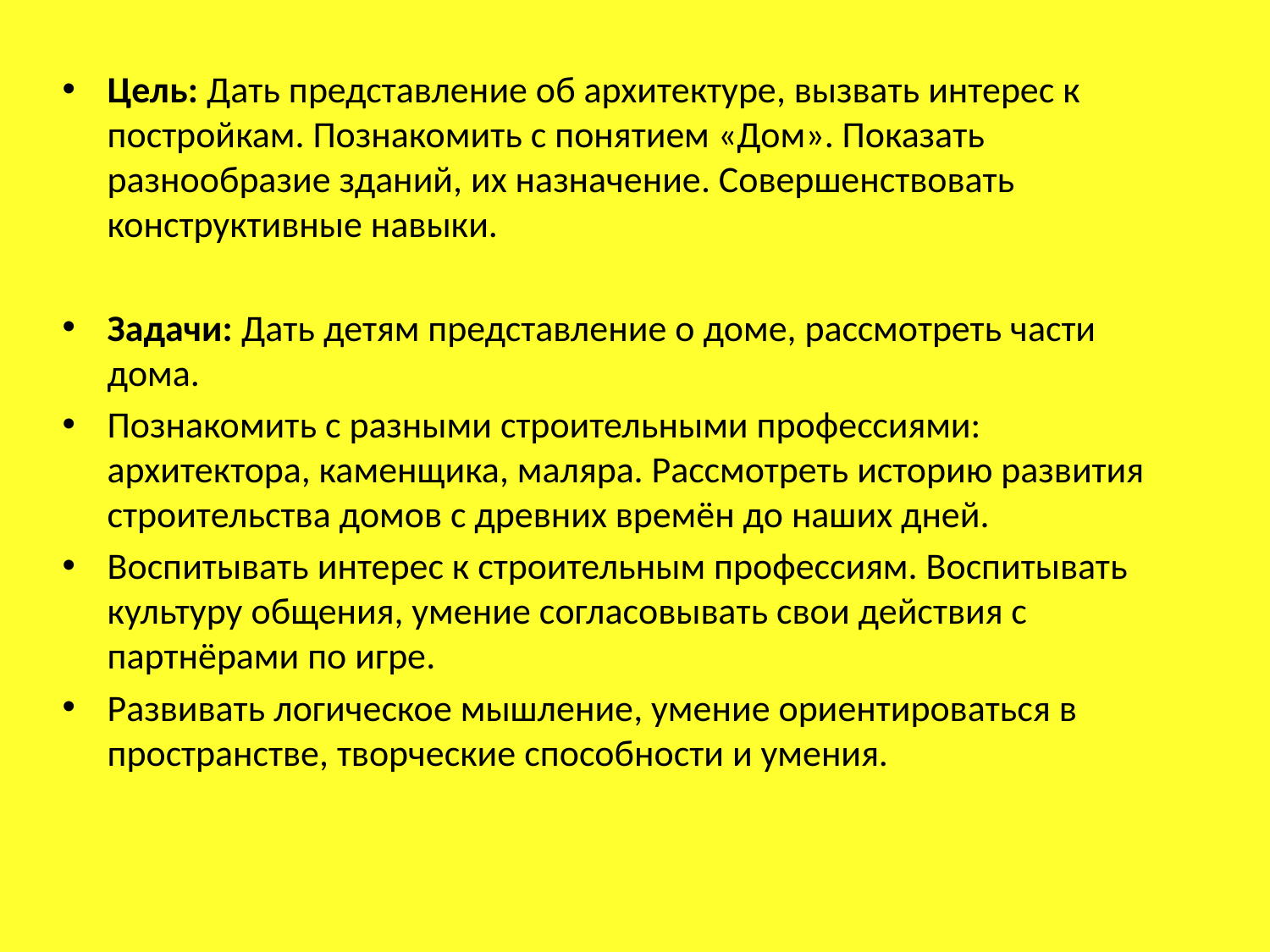

Цель: Дать представление об архитектуре, вызвать интерес к постройкам. Познакомить с понятием «Дом». Показать разнообразие зданий, их назначение. Совершенствовать конструктивные навыки.

Задачи: Дать детям представление о доме, рассмотреть части дома.
Познакомить с разными строительными профессиями: архитектора, каменщика, маляра. Рассмотреть историю развития строительства домов с древних времён до наших дней.
Воспитывать интерес к строительным профессиям. Воспитывать культуру общения, умение согласовывать свои действия с партнёрами по игре.
Развивать логическое мышление, умение ориентироваться в пространстве, творческие способности и умения.